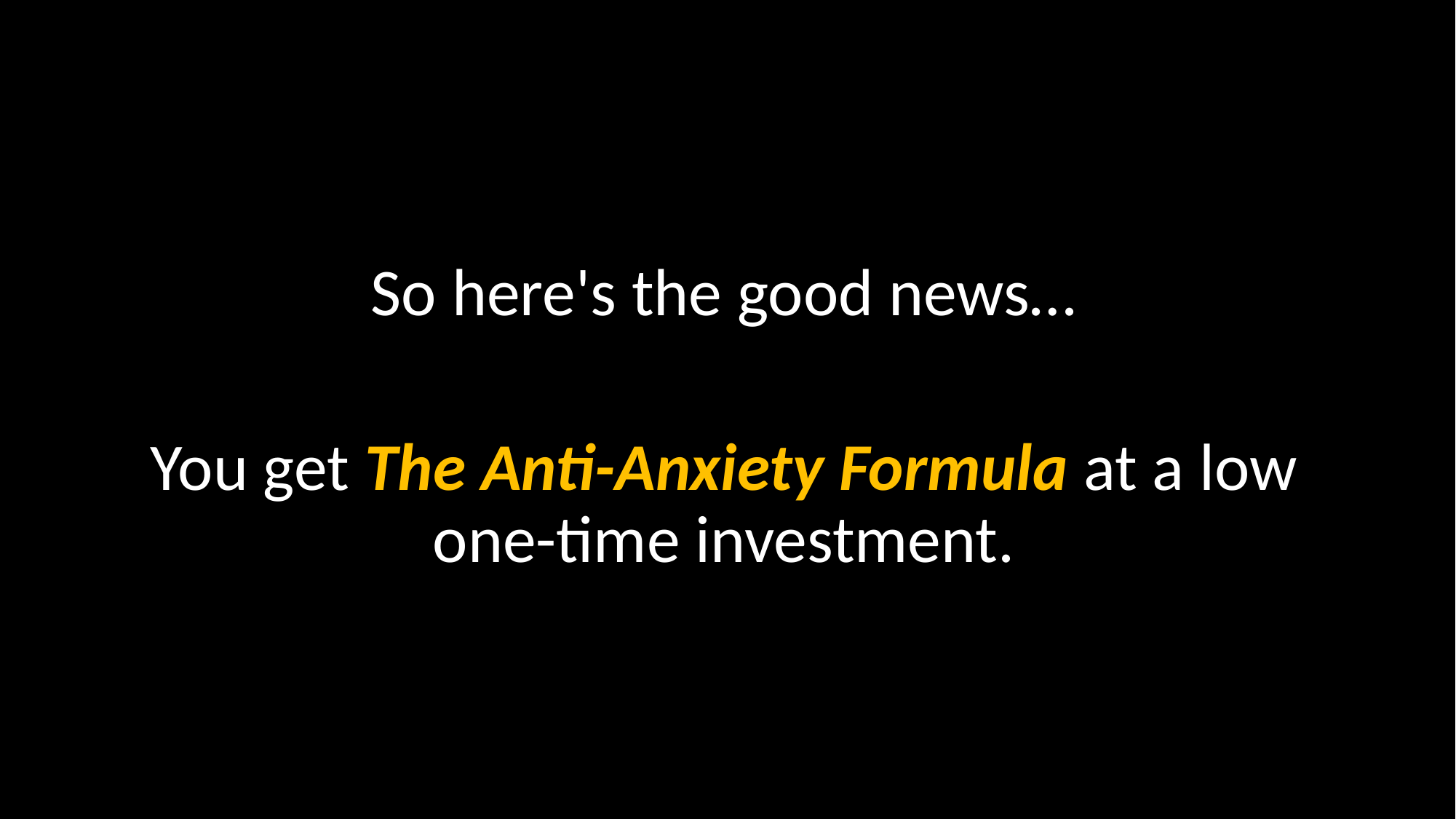

So here's the good news…

You get The Anti-Anxiety Formula at a low one-time investment.